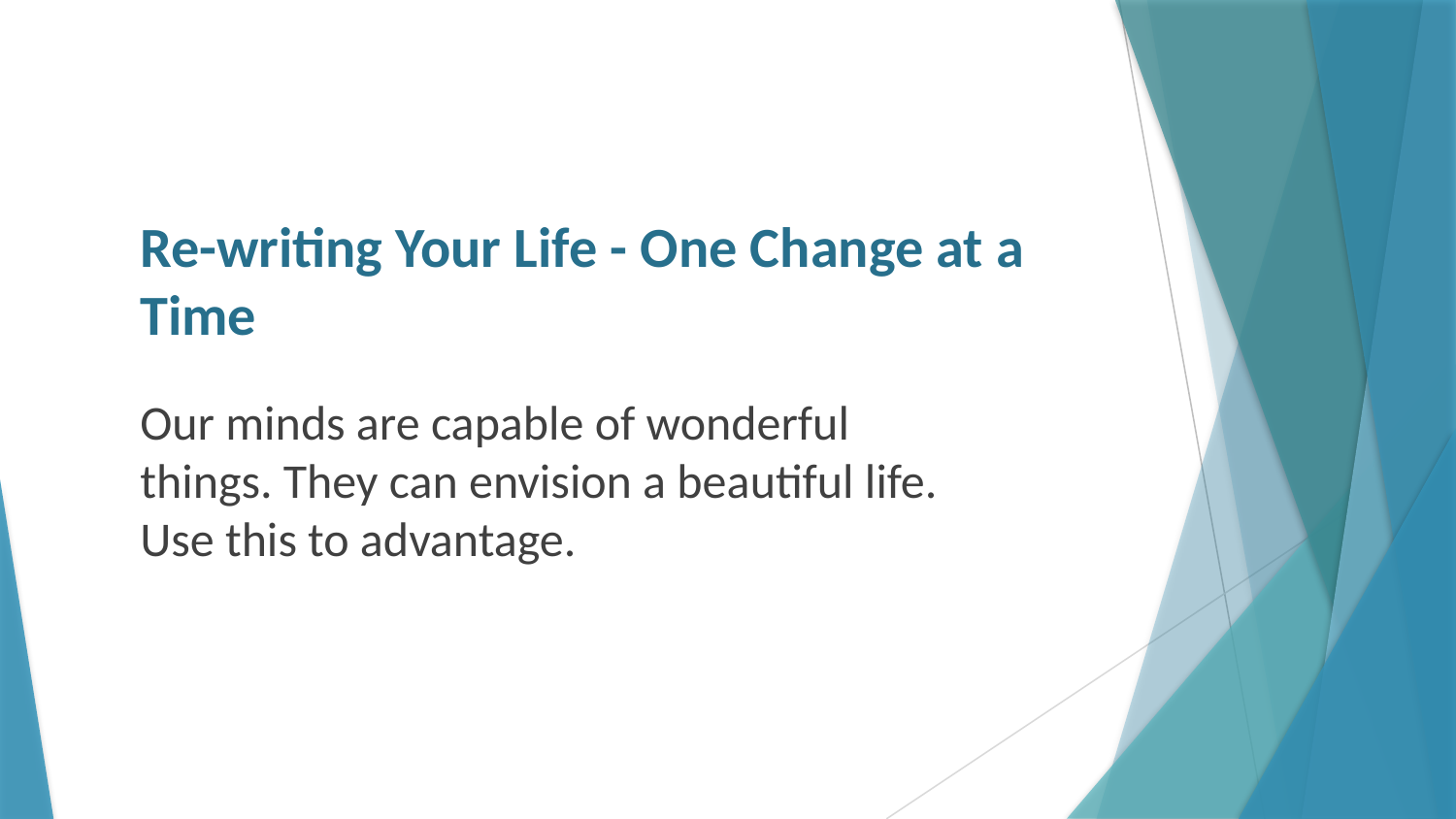

# Re-writing Your Life - One Change at a Time
Our minds are capable of wonderful things. They can envision a beautiful life. Use this to advantage.